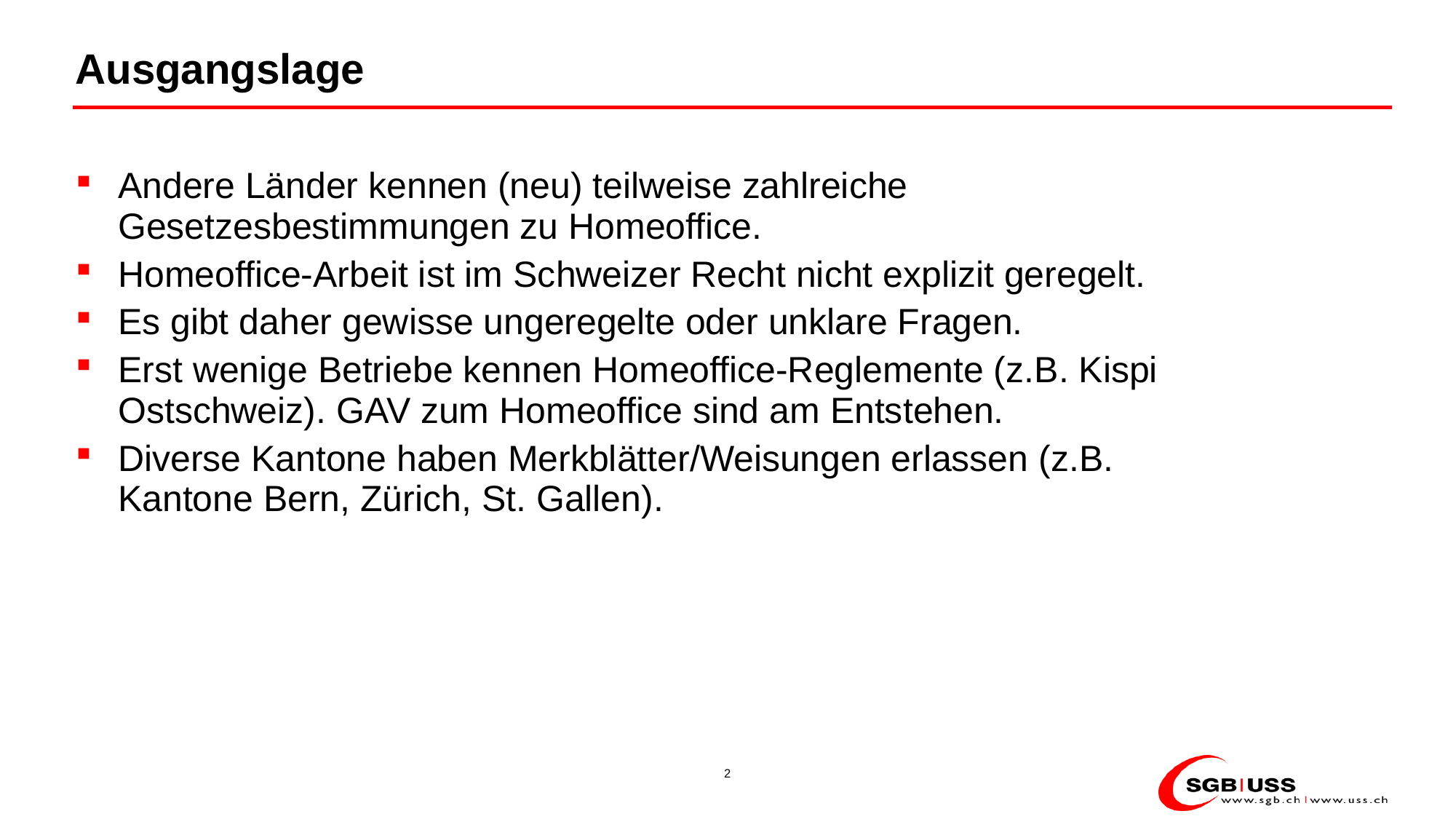

# Ausgangslage

Andere Länder kennen (neu) teilweise zahlreiche Gesetzesbestimmungen zu Homeoffice.
Homeoffice-Arbeit ist im Schweizer Recht nicht explizit geregelt.
Es gibt daher gewisse ungeregelte oder unklare Fragen.
Erst wenige Betriebe kennen Homeoffice-Reglemente (z.B. Kispi Ostschweiz). GAV zum Homeoffice sind am Entstehen.
Diverse Kantone haben Merkblätter/Weisungen erlassen (z.B. Kantone Bern, Zürich, St. Gallen).
2